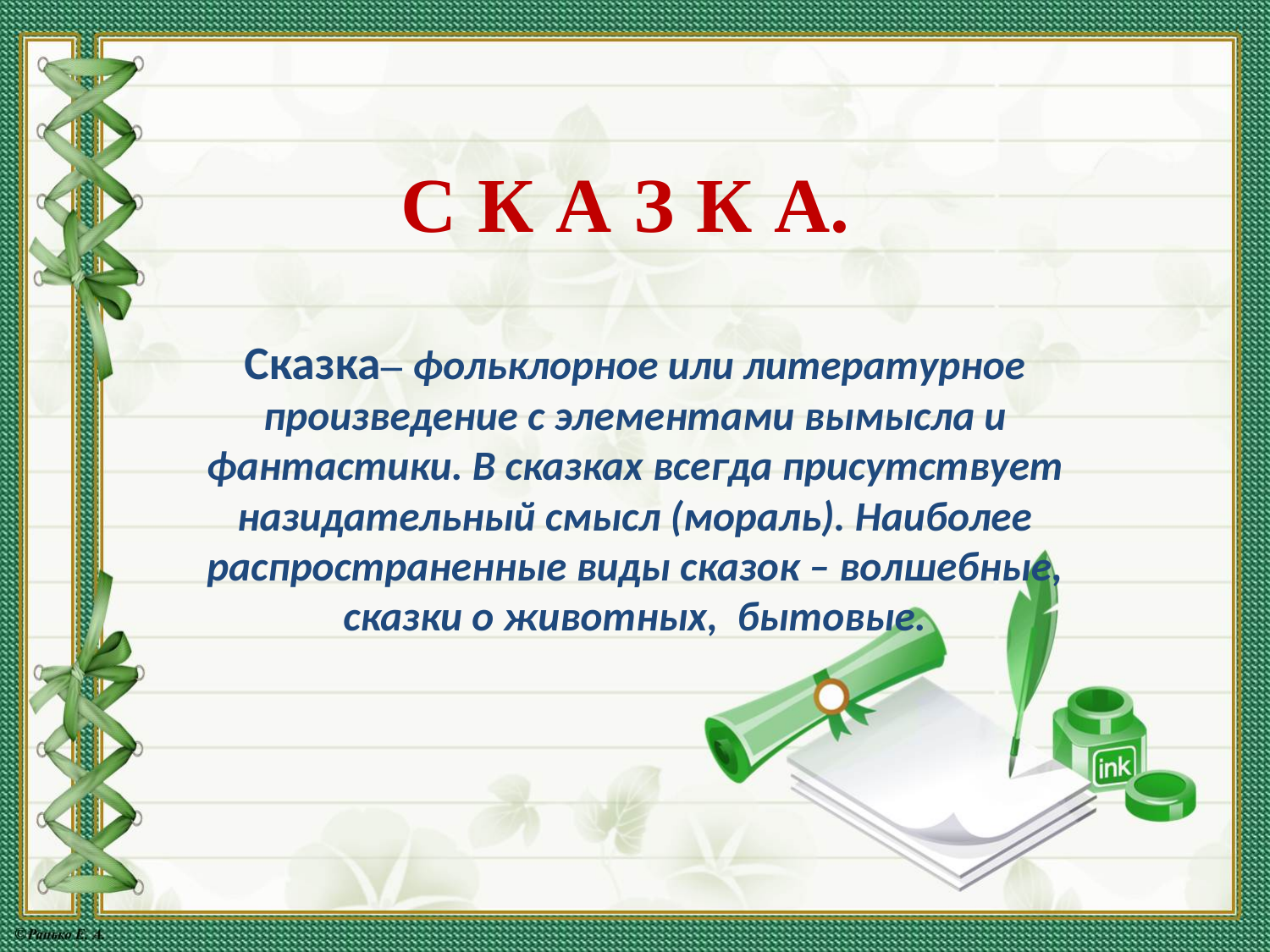

# С К А З К А.
Сказка– фольклорное или литературное произведение с элементами вымысла и фантастики. В сказках всегда присутствует назидательный смысл (мораль). Наиболее распространенные виды сказок – волшебные, сказки о животных,  бытовые.